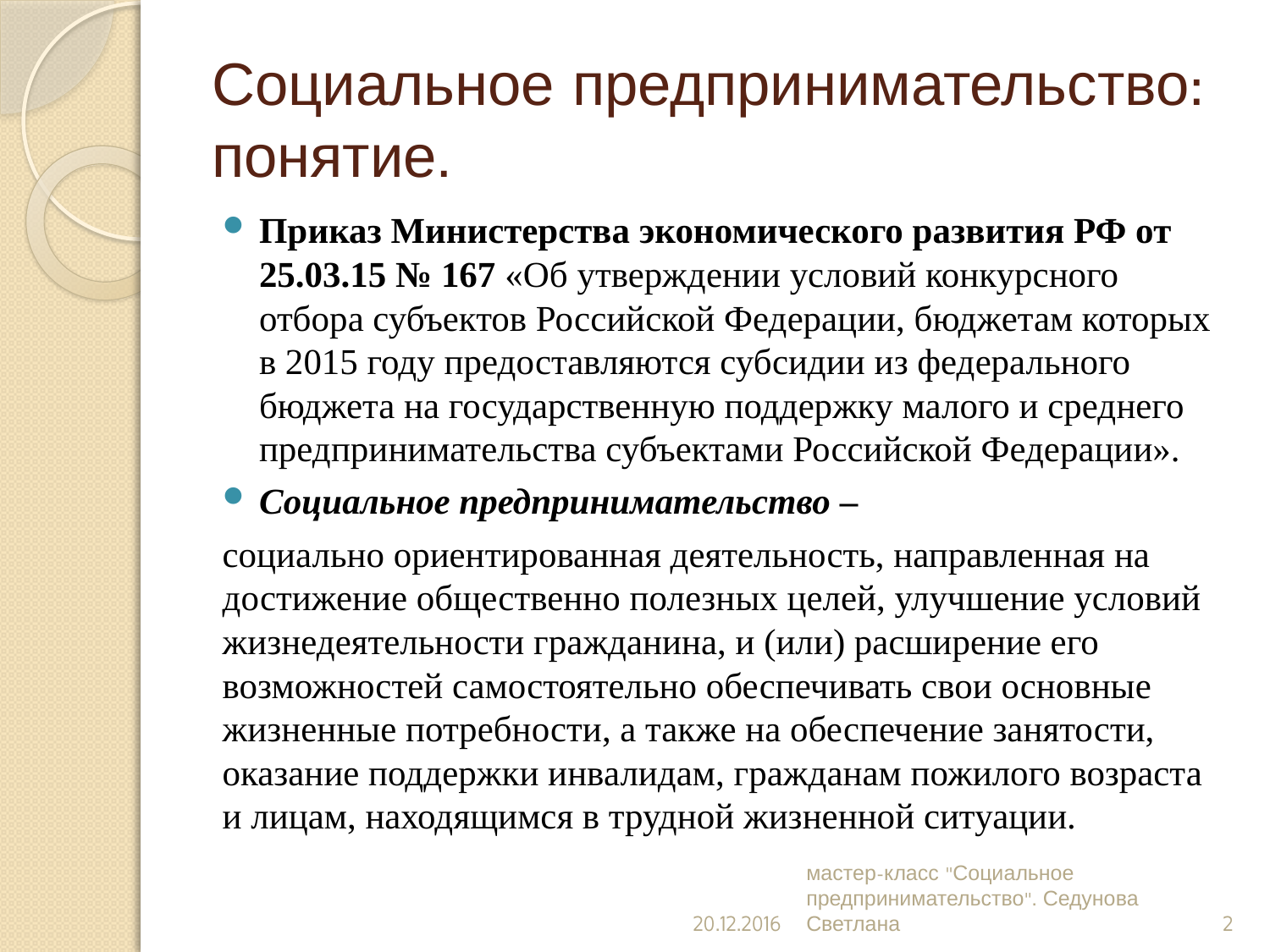

# Социальное предпринимательство: понятие.
Приказ Министерства экономического развития РФ от 25.03.15 № 167 «Об утверждении условий конкурсного отбора субъектов Российской Федерации, бюджетам которых в 2015 году предоставляются субсидии из федерального бюджета на государственную поддержку малого и среднего предпринимательства субъектами Российской Федерации».
Социальное предпринимательство –
социально ориентированная деятельность, направленная на достижение общественно полезных целей, улучшение условий жизнедеятельности гражданина, и (или) расширение его возможностей самостоятельно обеспечивать свои основные жизненные потребности, а также на обеспечение занятости, оказание поддержки инвалидам, гражданам пожилого возраста и лицам, находящимся в трудной жизненной ситуации.

20.12.2016
мастер-класс "Социальное предпринимательство". Седунова Светлана
2